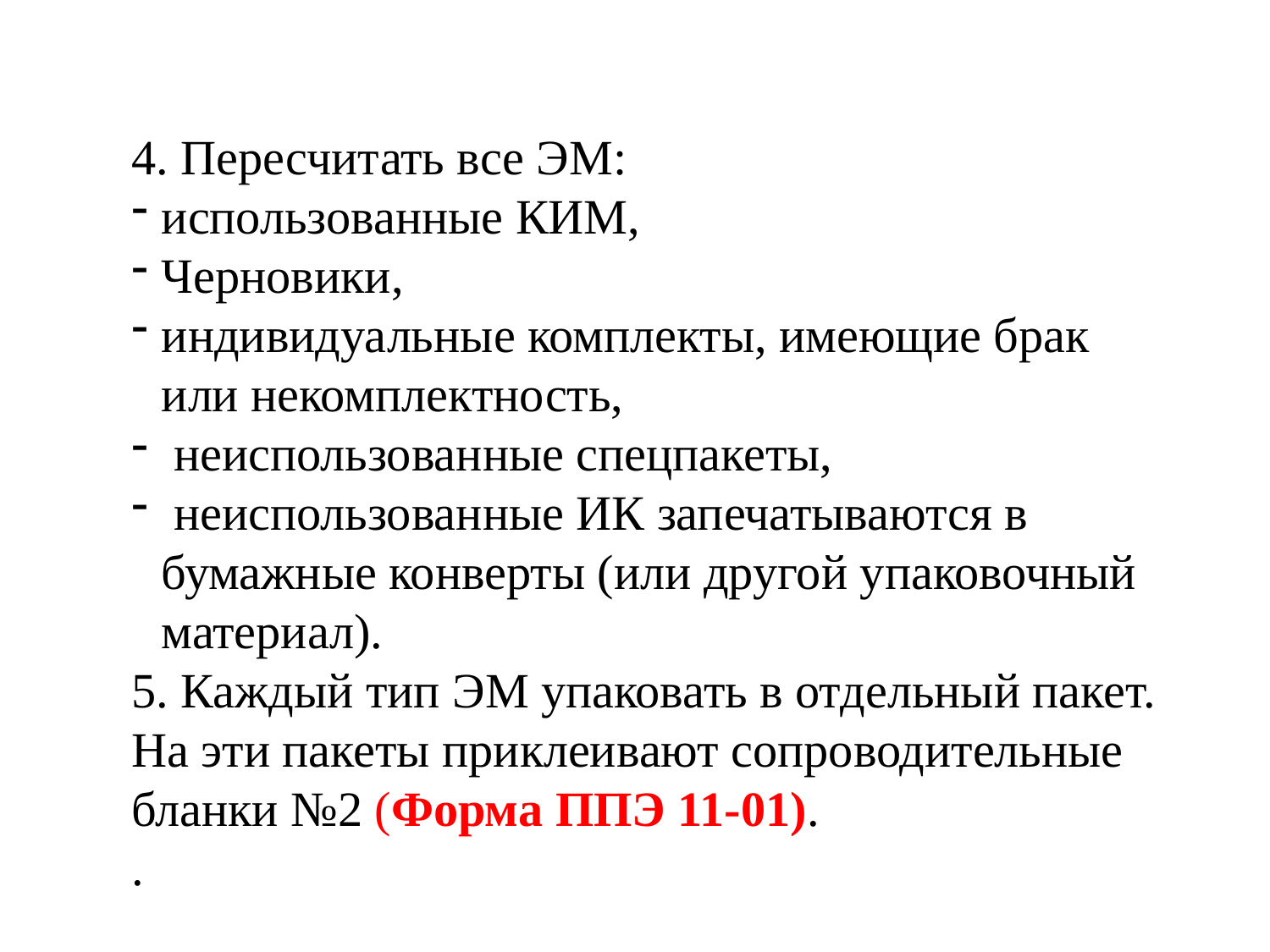

4. Пересчитать все ЭМ:
использованные КИМ,
Черновики,
индивидуальные комплекты, имеющие брак или некомплектность,
 неиспользованные спецпакеты,
 неиспользованные ИК запечатываются в бумажные конверты (или другой упаковочный материал).
5. Каждый тип ЭМ упаковать в отдельный пакет. На эти пакеты приклеивают сопроводительные бланки №2 (Форма ППЭ 11-01).
.